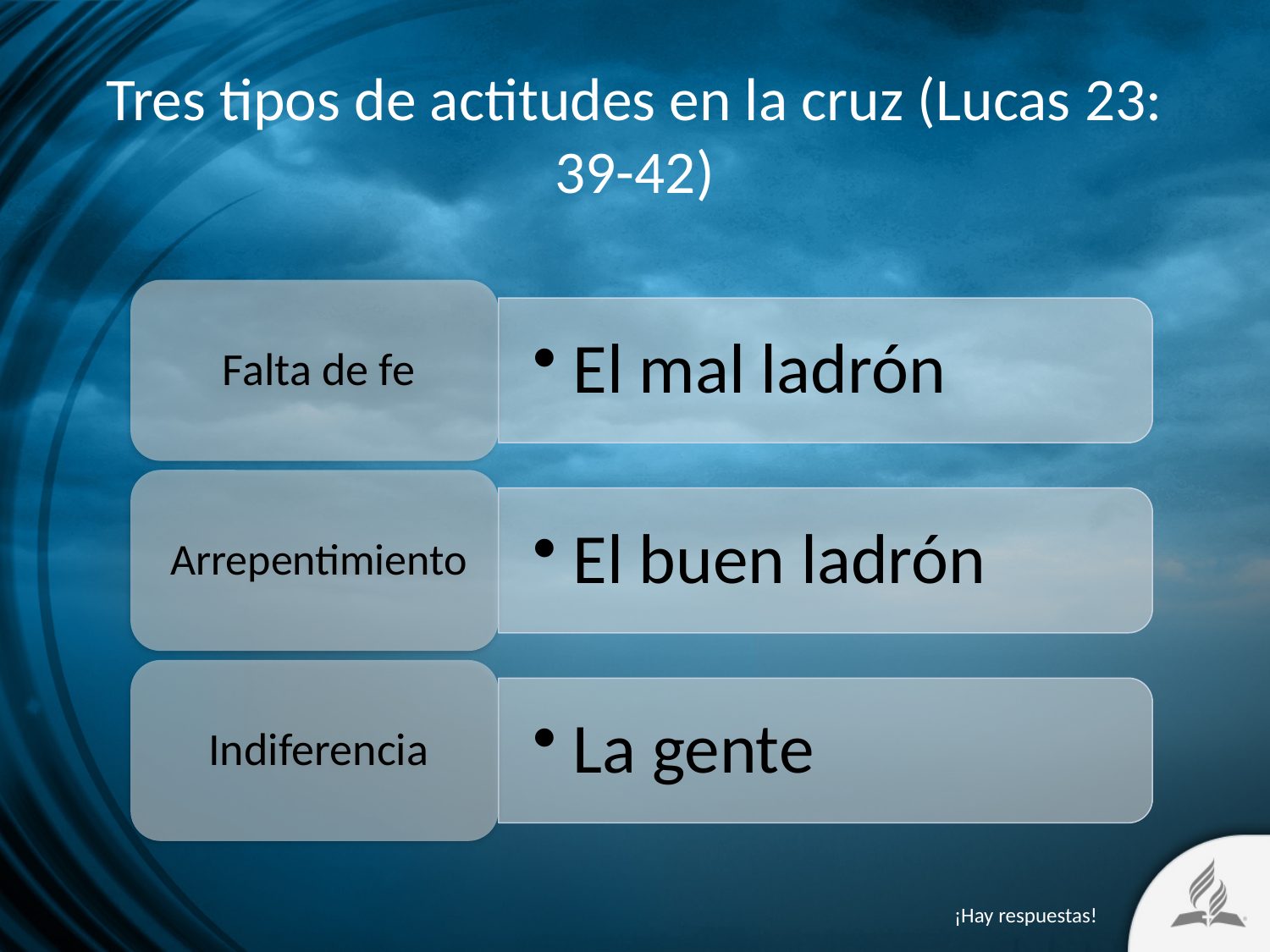

# Tres tipos de actitudes en la cruz (Lucas 23: 39-42)
El mal ladrón
Falta de fe
El buen ladrón
Arrepentimiento
La gente
Indiferencia
¡Hay respuestas!